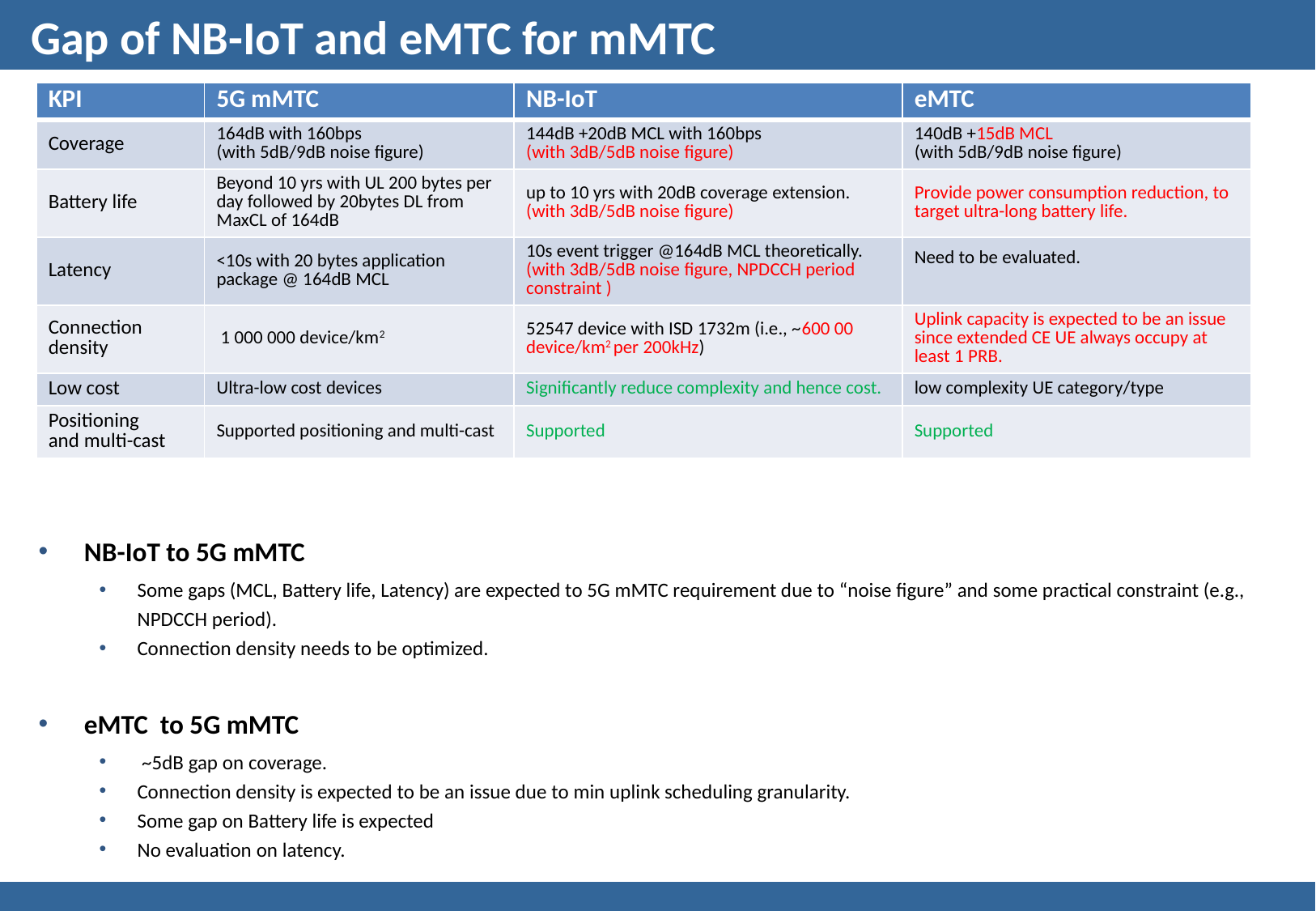

# Gap of NB-IoT and eMTC for mMTC
| KPI | 5G mMTC | NB-IoT | eMTC |
| --- | --- | --- | --- |
| Coverage | 164dB with 160bps (with 5dB/9dB noise figure) | 144dB +20dB MCL with 160bps (with 3dB/5dB noise figure) | 140dB +15dB MCL (with 5dB/9dB noise figure) |
| Battery life | Beyond 10 yrs with UL 200 bytes per day followed by 20bytes DL from MaxCL of 164dB | up to 10 yrs with 20dB coverage extension. (with 3dB/5dB noise figure) | Provide power consumption reduction, to target ultra-long battery life. |
| Latency | <10s with 20 bytes application package @ 164dB MCL | 10s event trigger @164dB MCL theoretically. (with 3dB/5dB noise figure, NPDCCH period constraint ) | Need to be evaluated. |
| Connection density | 1 000 000 device/km2 | 52547 device with ISD 1732m (i.e., ~600 00 device/km2 per 200kHz) | Uplink capacity is expected to be an issue since extended CE UE always occupy at least 1 PRB. |
| Low cost | Ultra-low cost devices | Significantly reduce complexity and hence cost. | low complexity UE category/type |
| Positioning and multi-cast | Supported positioning and multi-cast | Supported | Supported |
NB-IoT to 5G mMTC
Some gaps (MCL, Battery life, Latency) are expected to 5G mMTC requirement due to “noise figure” and some practical constraint (e.g.,   NPDCCH period).
Connection density needs to be optimized.

eMTC  to 5G mMTC
 ~5dB gap on coverage.
Connection density is expected to be an issue due to min uplink scheduling granularity.
Some gap on Battery life is expected
No evaluation on latency.